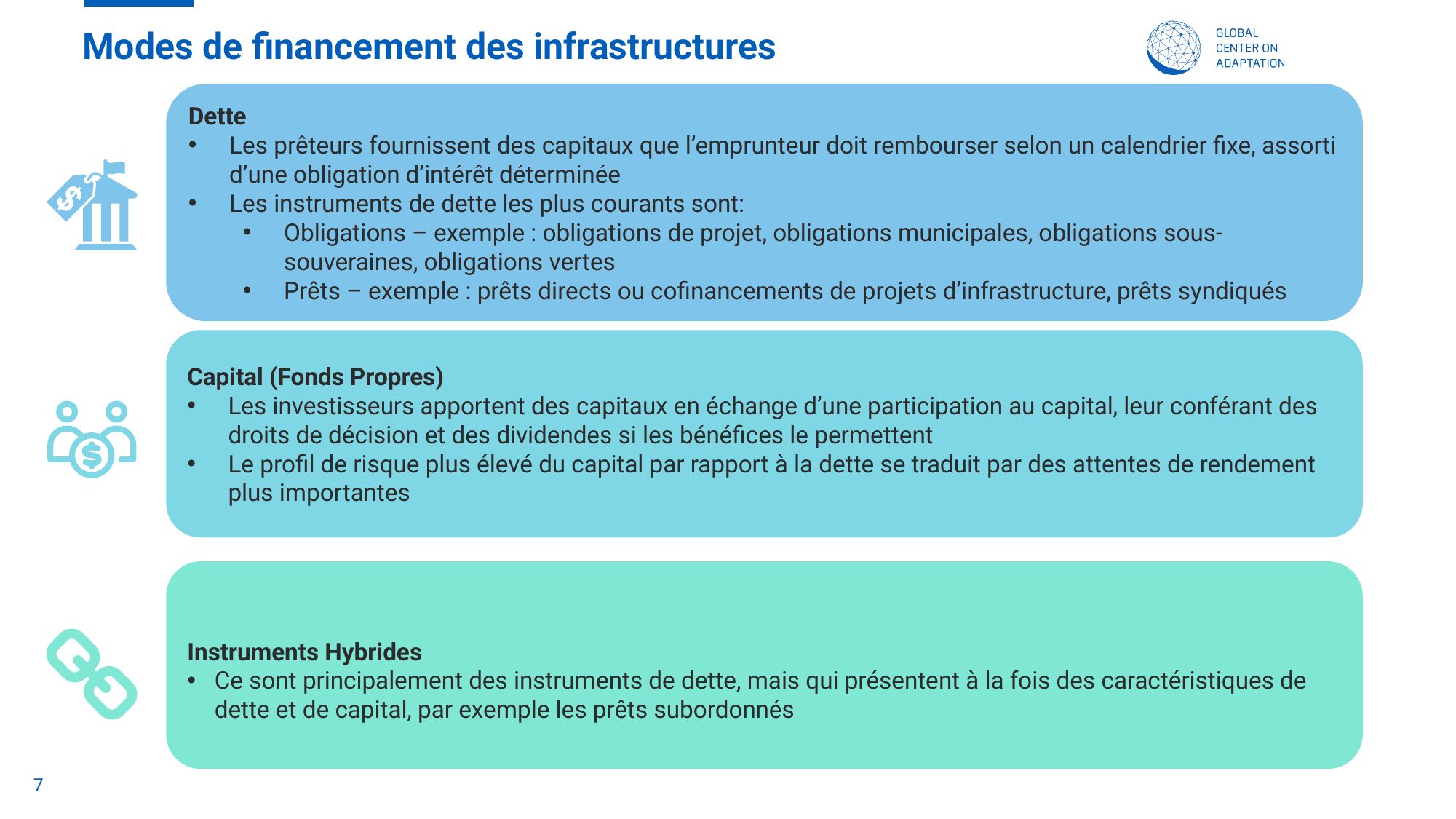

# Modes de financement des infrastructures
Dette
Les prêteurs fournissent des capitaux que l’emprunteur doit rembourser selon un calendrier fixe, assorti d’une obligation d’intérêt déterminée
Les instruments de dette les plus courants sont:
Obligations – exemple : obligations de projet, obligations municipales, obligations sous-souveraines, obligations vertes
Prêts – exemple : prêts directs ou cofinancements de projets d’infrastructure, prêts syndiqués

Capital (Fonds Propres)
Les investisseurs apportent des capitaux en échange d’une participation au capital, leur conférant des droits de décision et des dividendes si les bénéfices le permettent
Le profil de risque plus élevé du capital par rapport à la dette se traduit par des attentes de rendement plus importantes

Instruments Hybrides
Ce sont principalement des instruments de dette, mais qui présentent à la fois des caractéristiques de dette et de capital, par exemple les prêts subordonnés